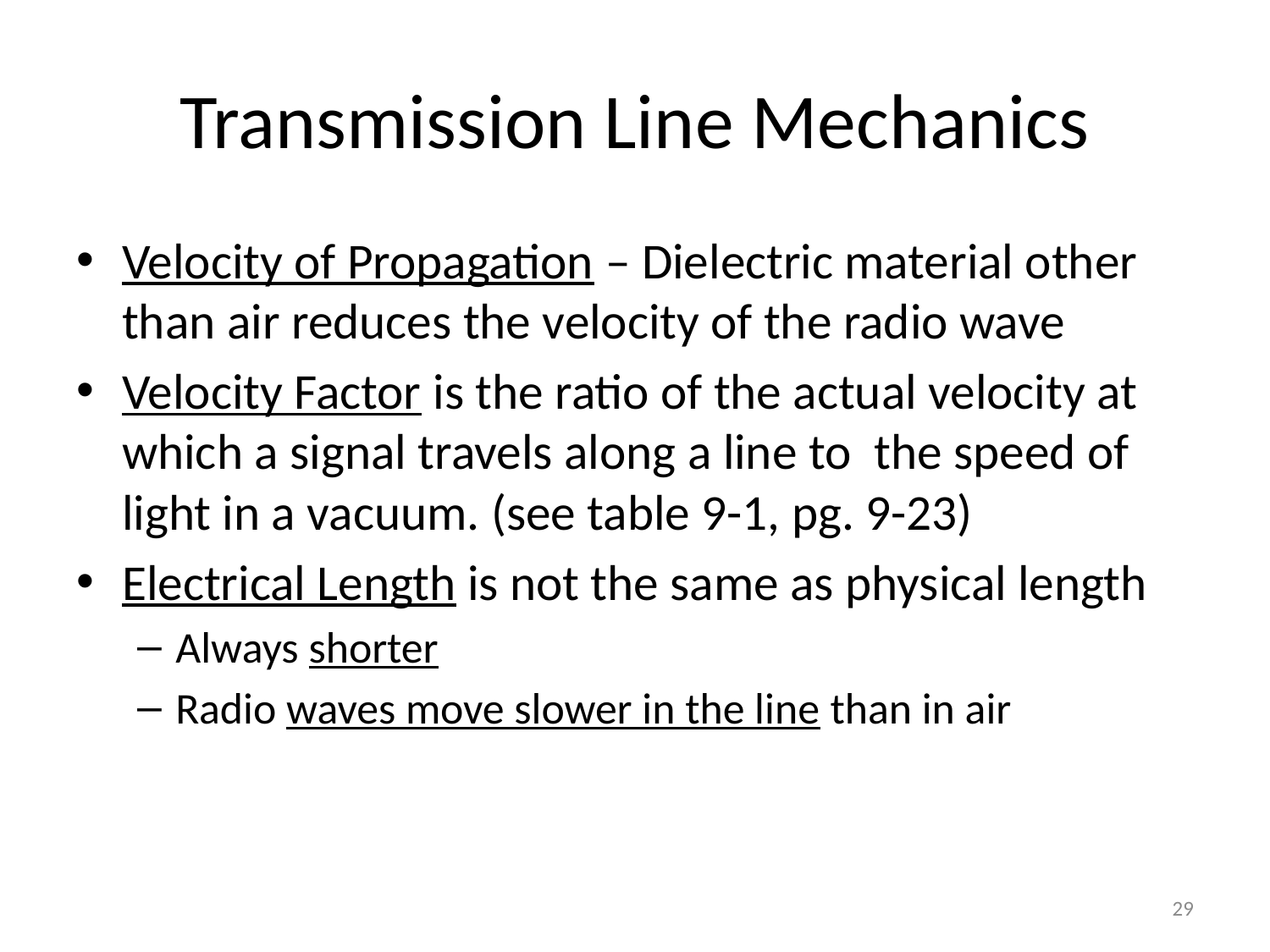

# Transmission Line Mechanics
Velocity of Propagation – Dielectric material other than air reduces the velocity of the radio wave
Velocity Factor is the ratio of the actual velocity at which a signal travels along a line to  the speed of light in a vacuum. (see table 9-1, pg. 9-23)
Electrical Length is not the same as physical length
Always shorter
Radio waves move slower in the line than in air
29